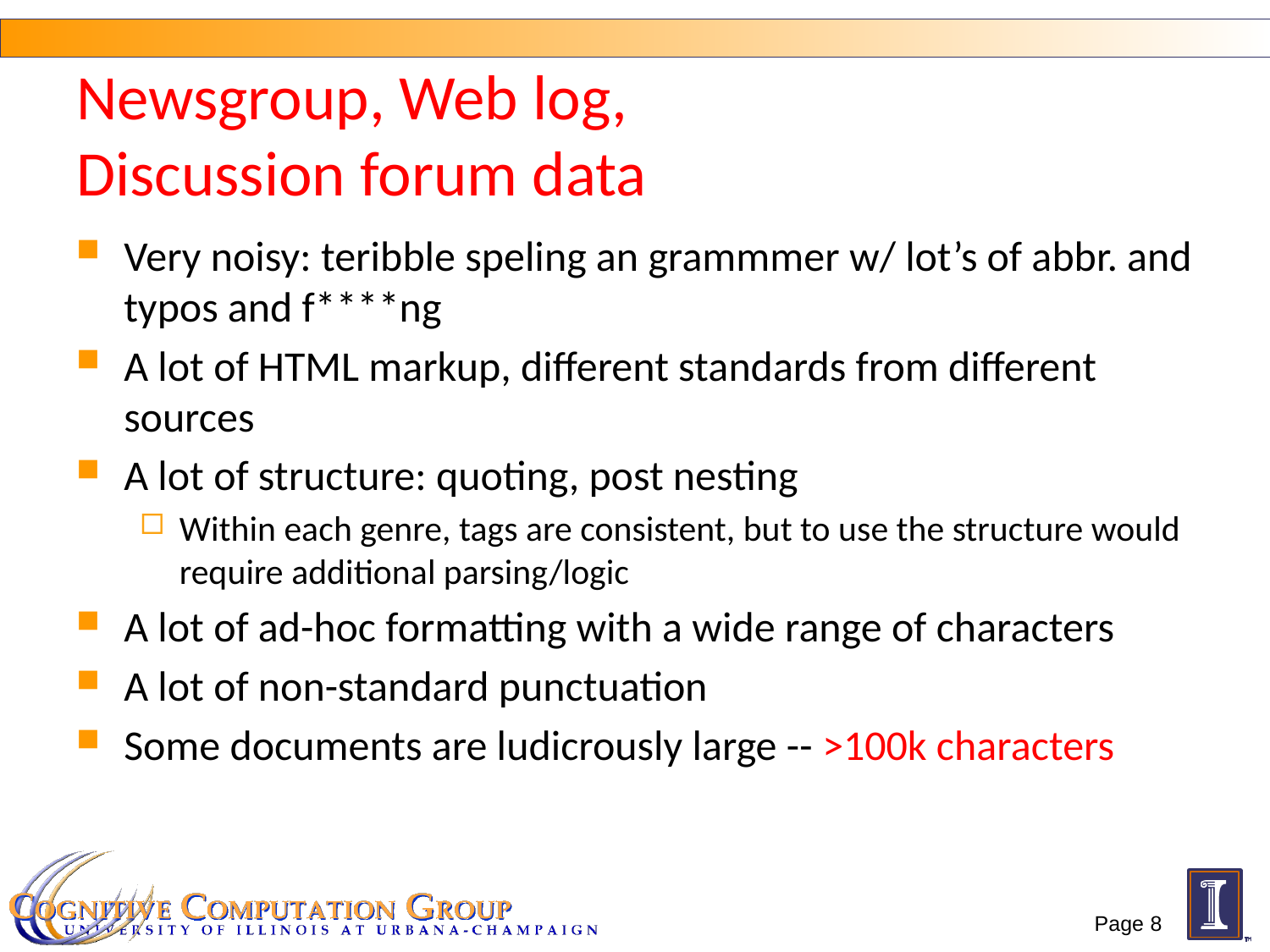

# Newsgroup, Web log, Discussion forum data
Very noisy: teribble speling an grammmer w/ lot’s of abbr. and typos and f****ng
A lot of HTML markup, different standards from different sources
A lot of structure: quoting, post nesting
Within each genre, tags are consistent, but to use the structure would require additional parsing/logic
A lot of ad-hoc formatting with a wide range of characters
A lot of non-standard punctuation
Some documents are ludicrously large -- >100k characters
Page 8